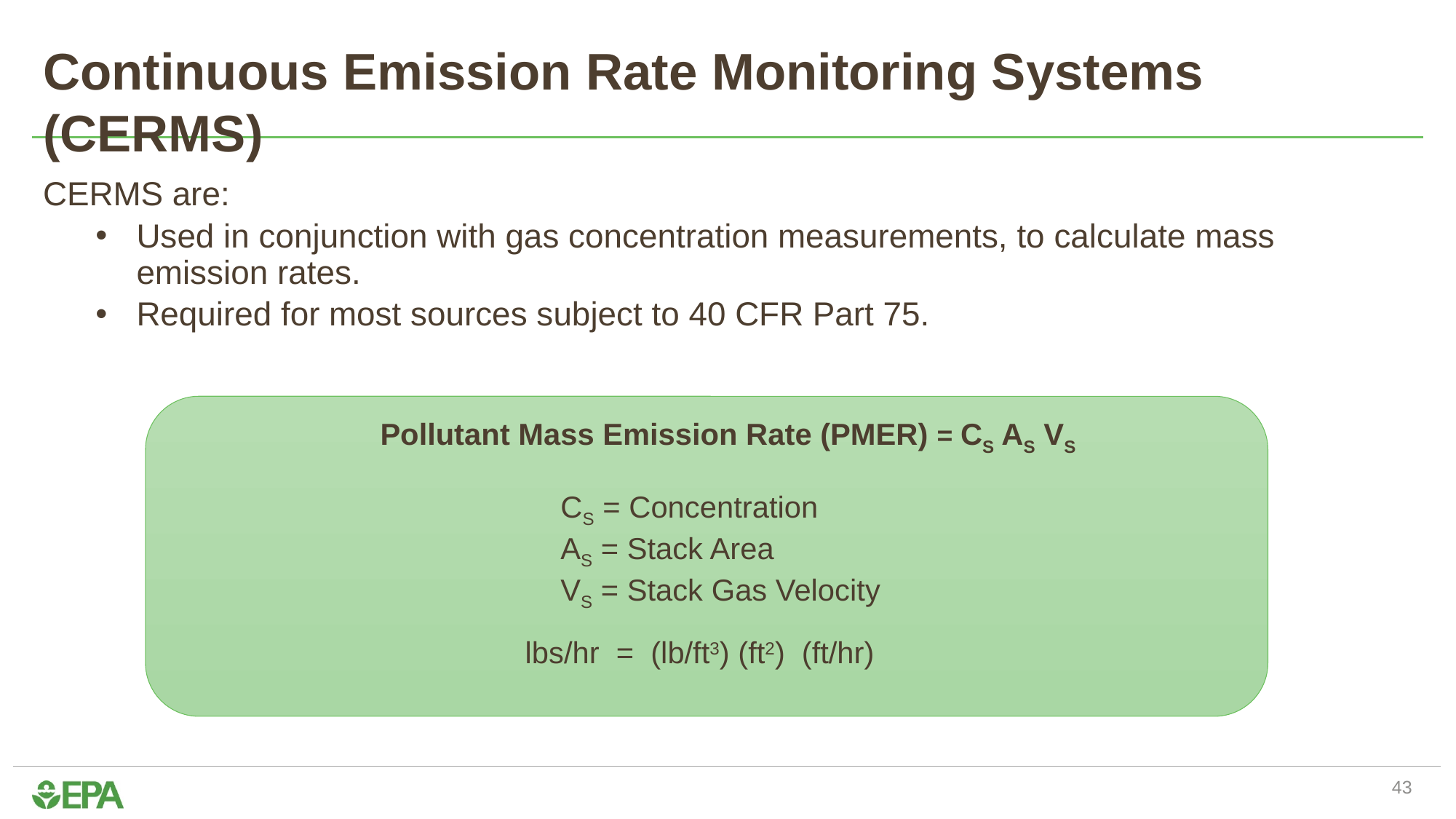

# Continuous Emission Rate Monitoring Systems (CERMS)
CERMS are:
Used in conjunction with gas concentration measurements, to calculate mass emission rates.
Required for most sources subject to 40 CFR Part 75.

Pollutant Mass Emission Rate (PMER) = CS AS VS

CS = Concentration
AS = Stack Area
VS = Stack Gas Velocity
lbs/hr  =  (lb/ft3) (ft2)  (ft/hr)
43